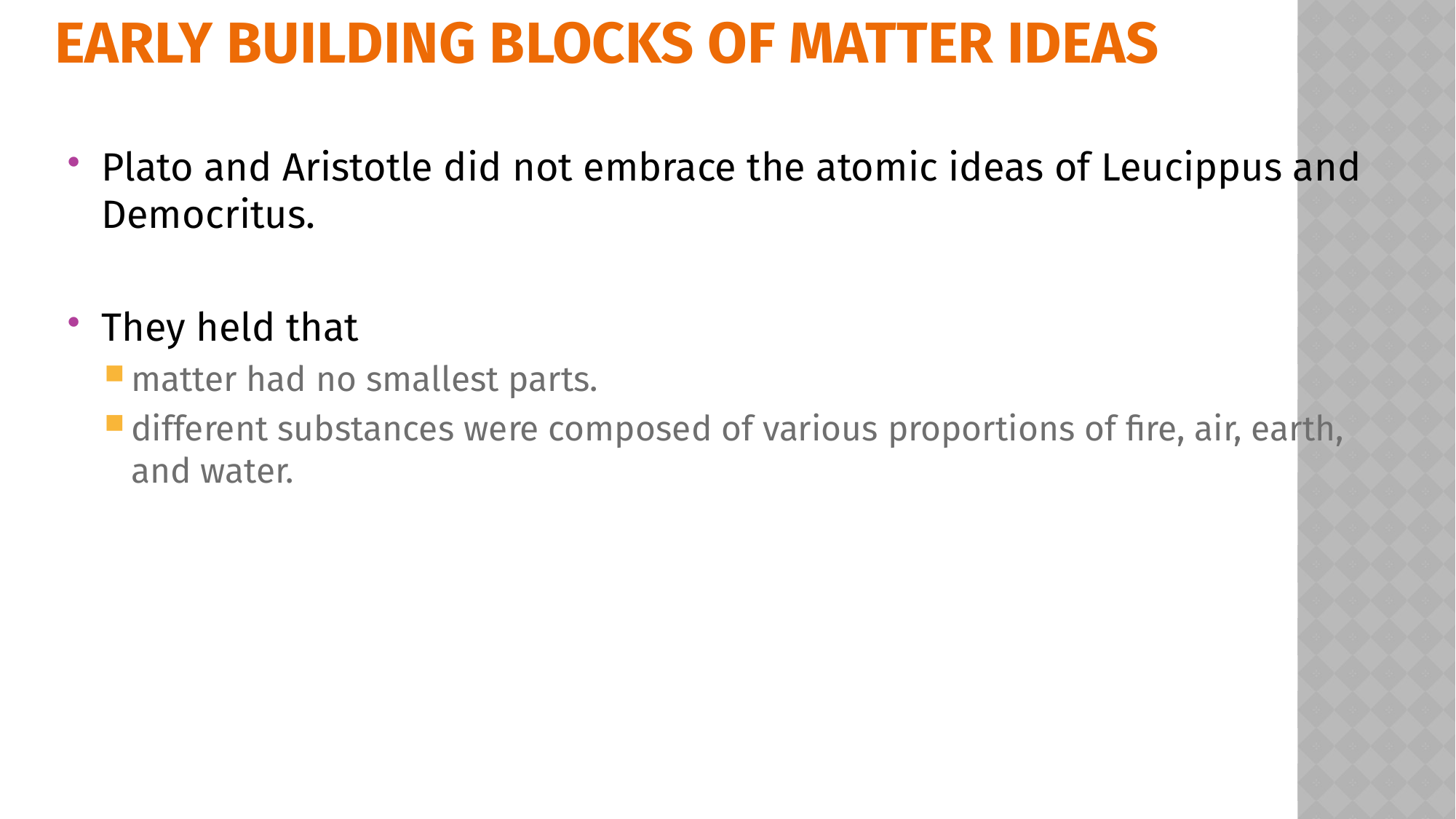

# Early Building Blocks of Matter Ideas
Plato and Aristotle did not embrace the atomic ideas of Leucippus and Democritus.

They held that
matter had no smallest parts.
different substances were composed of various proportions of fire, air, earth, and water.